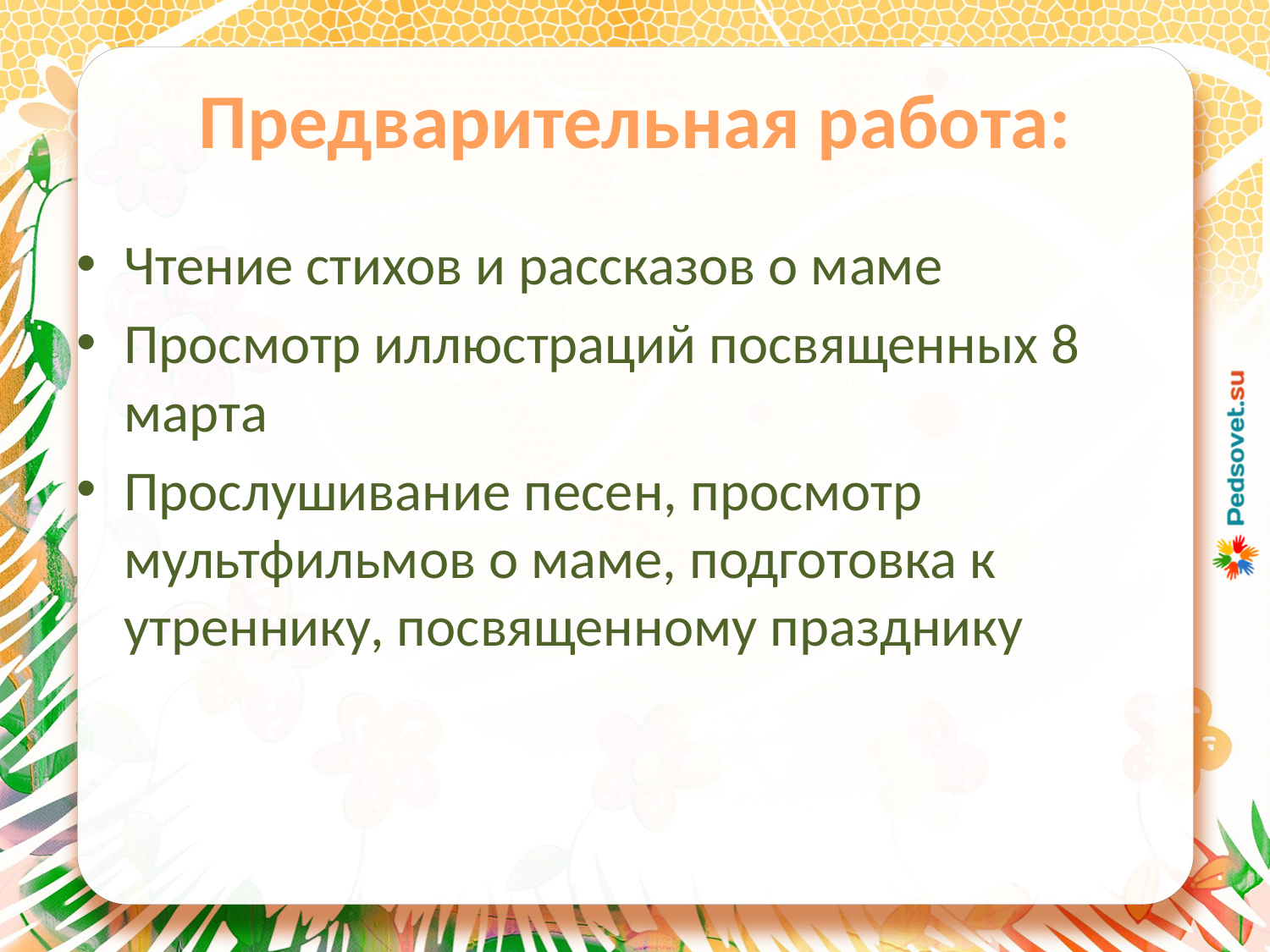

# Предварительная работа:
Чтение стихов и рассказов о маме
Просмотр иллюстраций посвященных 8 марта
Прослушивание песен, просмотр мультфильмов о маме, подготовка к утреннику, посвященному празднику